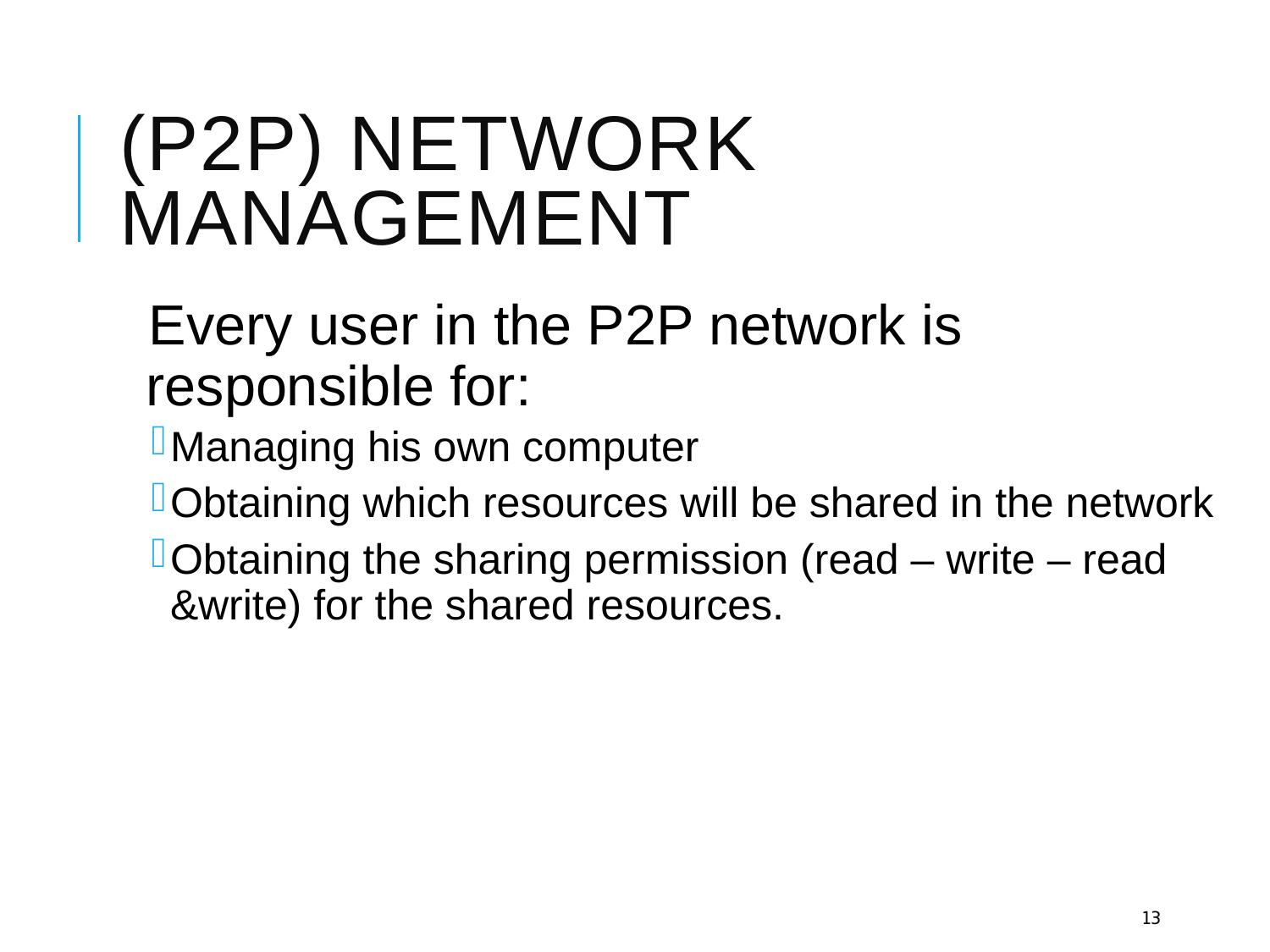

# (P2P) Network Management
Every user in the P2P network is responsible for:
Managing his own computer
Obtaining which resources will be shared in the network
Obtaining the sharing permission (read – write – read &write) for the shared resources.
13